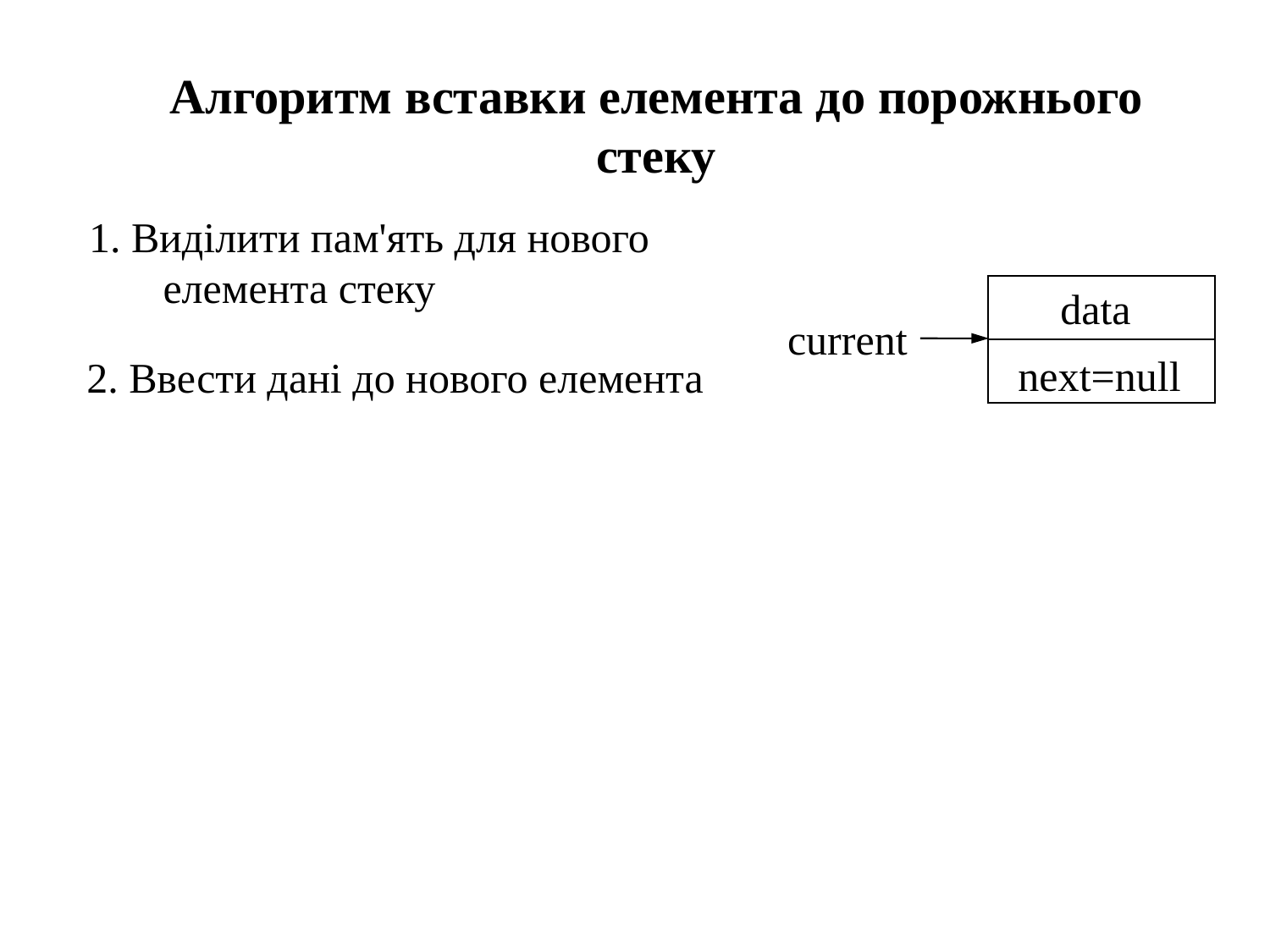

Алгоритм вставки елемента до порожнього стеку
1. Виділити пам'ять для нового елемента стеку

data

next=null
current
2. Ввести дані до нового елемента